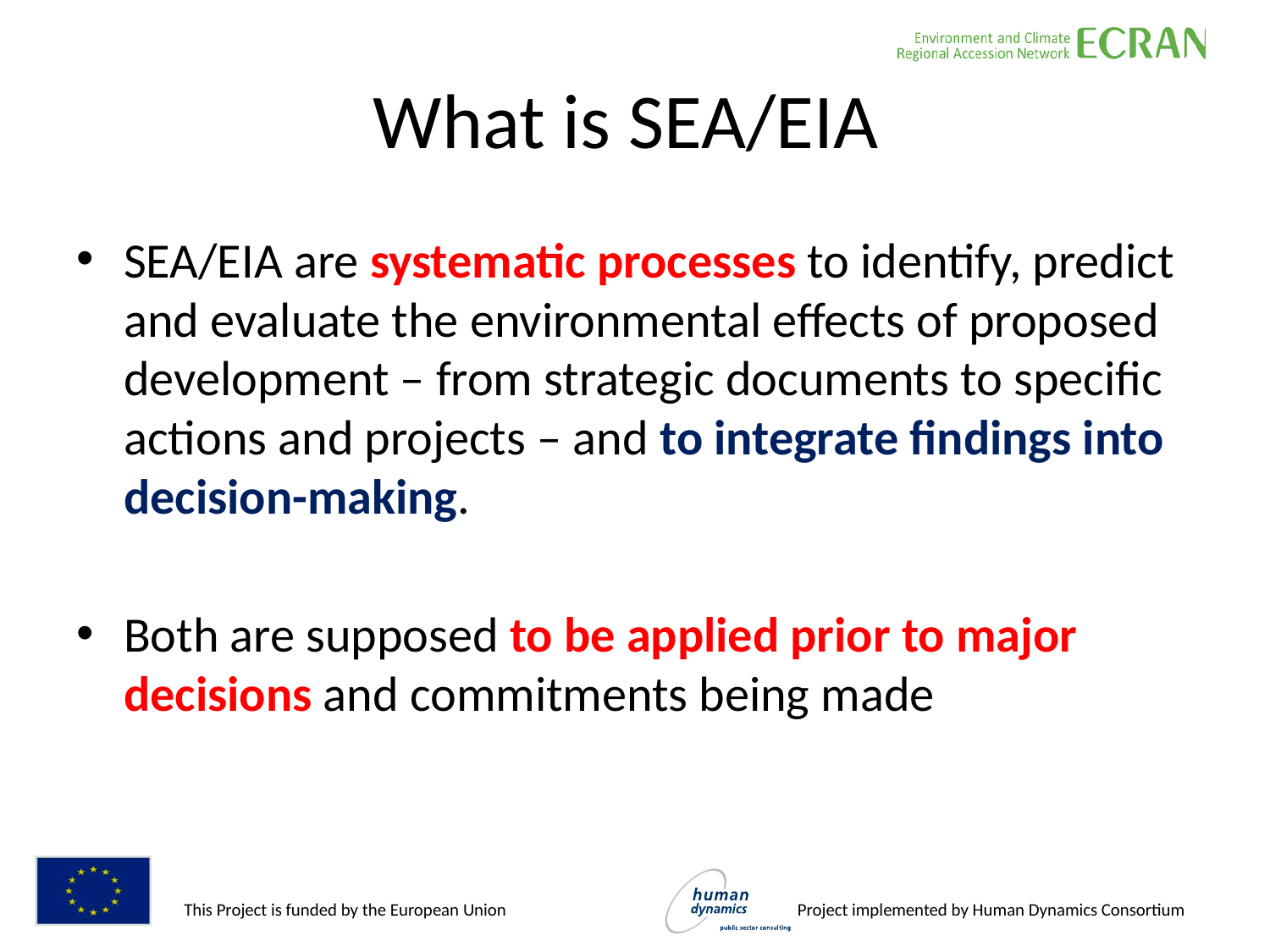

# What is SEA/EIA
SEA/EIA are systematic processes to identify, predict and evaluate the environmental effects of proposed development – from strategic documents to specific actions and projects – and to integrate findings into decision-making.

Both are supposed to be applied prior to major decisions and commitments being made